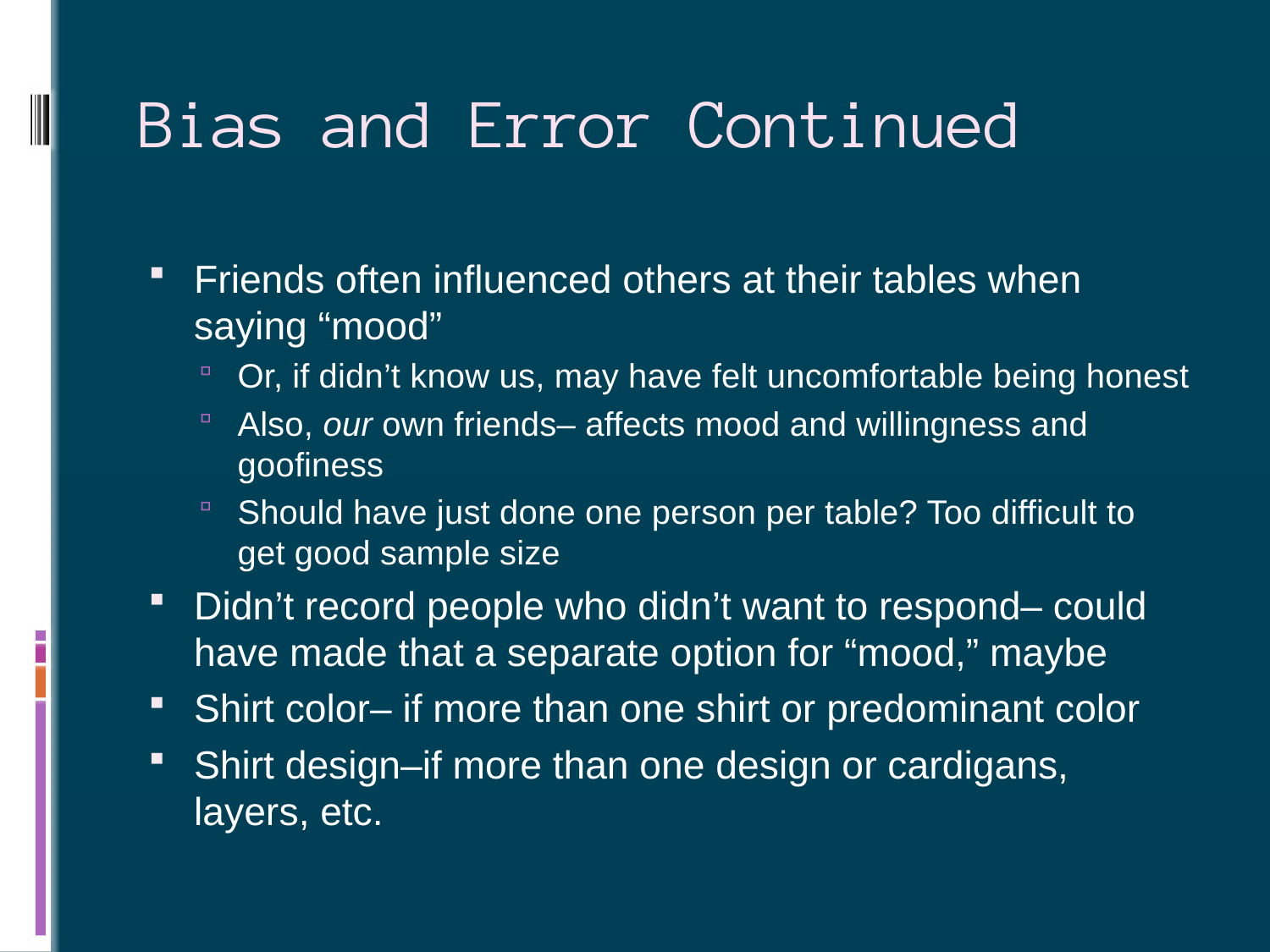

# Bias and Error Continued
Friends often influenced others at their tables when saying “mood”
Or, if didn’t know us, may have felt uncomfortable being honest
Also, our own friends– affects mood and willingness and goofiness
Should have just done one person per table? Too difficult to get good sample size
Didn’t record people who didn’t want to respond– could have made that a separate option for “mood,” maybe
Shirt color– if more than one shirt or predominant color
Shirt design–if more than one design or cardigans, layers, etc.